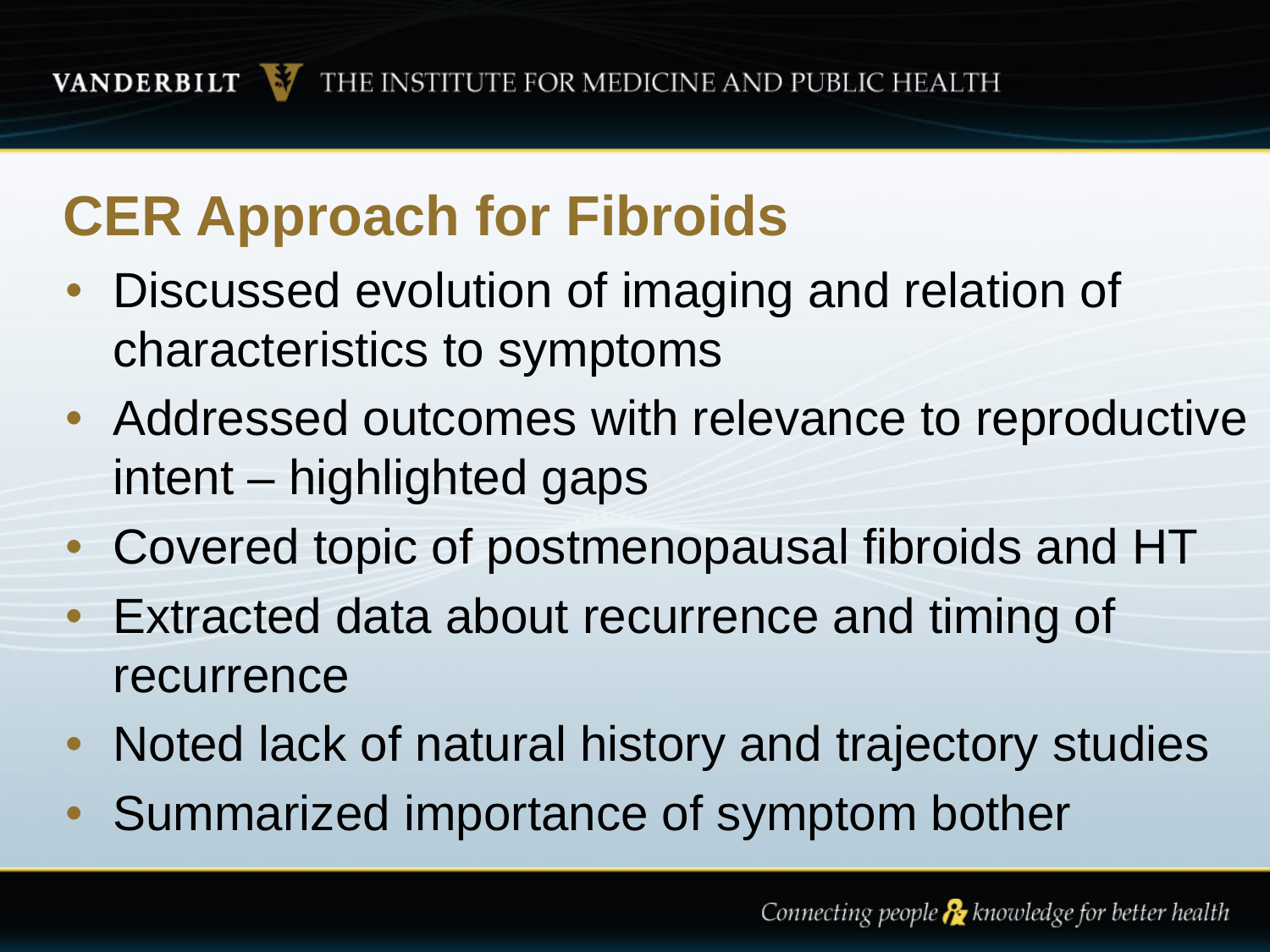

# CER Approach for Fibroids
Discussed evolution of imaging and relation of characteristics to symptoms
Addressed outcomes with relevance to reproductive intent – highlighted gaps
Covered topic of postmenopausal fibroids and HT
Extracted data about recurrence and timing of recurrence
Noted lack of natural history and trajectory studies
Summarized importance of symptom bother